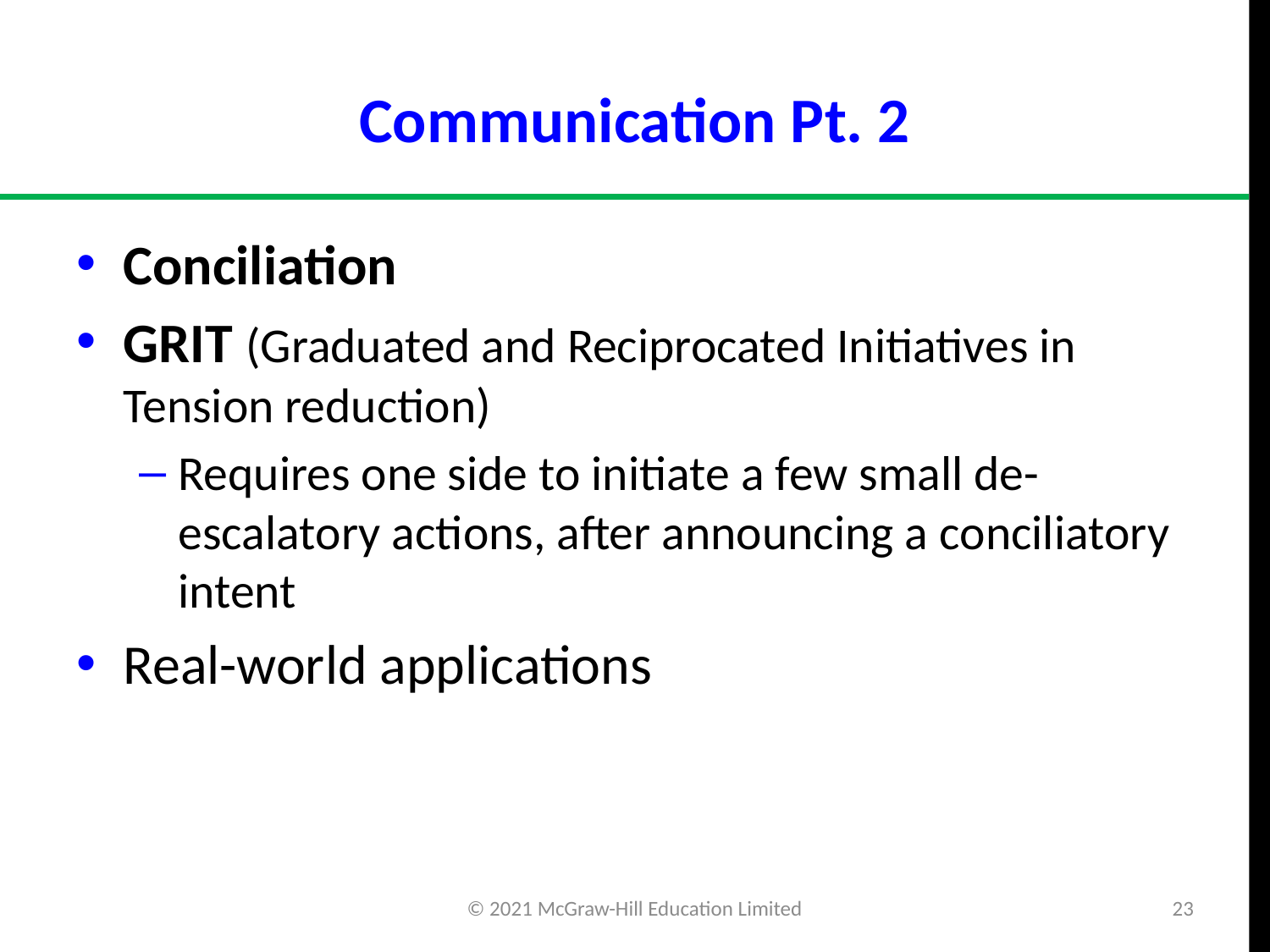

# Communication Pt. 2
Conciliation
GRIT (Graduated and Reciprocated Initiatives in Tension reduction)
Requires one side to initiate a few small de-escalatory actions, after announcing a conciliatory intent
Real-world applications

© 2021 McGraw-Hill Education Limited
23